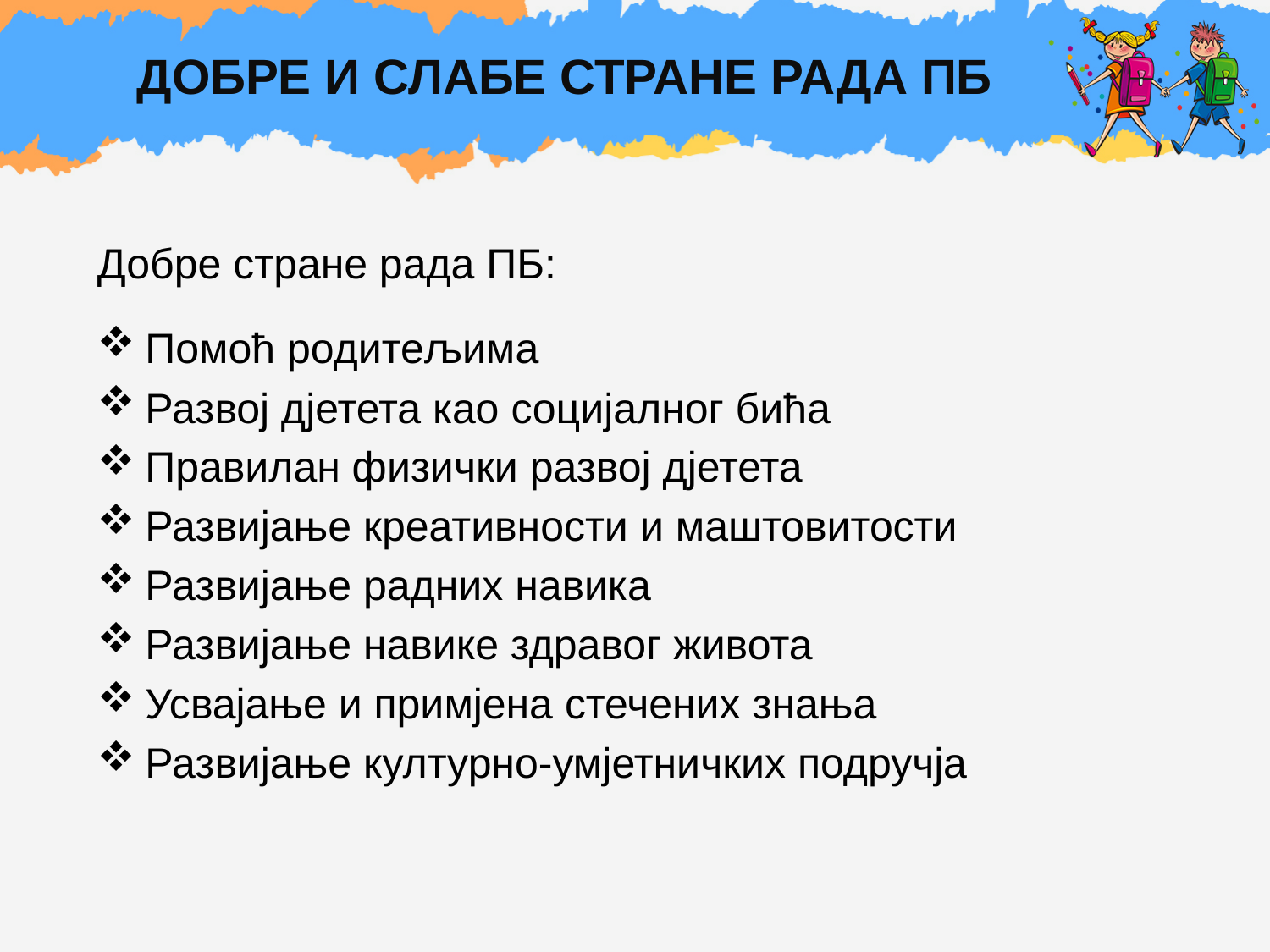

# ДОБРЕ И СЛАБЕ СТРАНЕ РАДА ПБ
Добре стране рада ПБ:

Помоћ родитељима
Развој дјетета као социјалног бића
Правилан физички развој дјетета
Развијање креативности и маштовитости
Развијање радних навика
Развијање навике здравог живота
Усвајање и примјена стечених знања
Развијање културно-умјетничких подручја